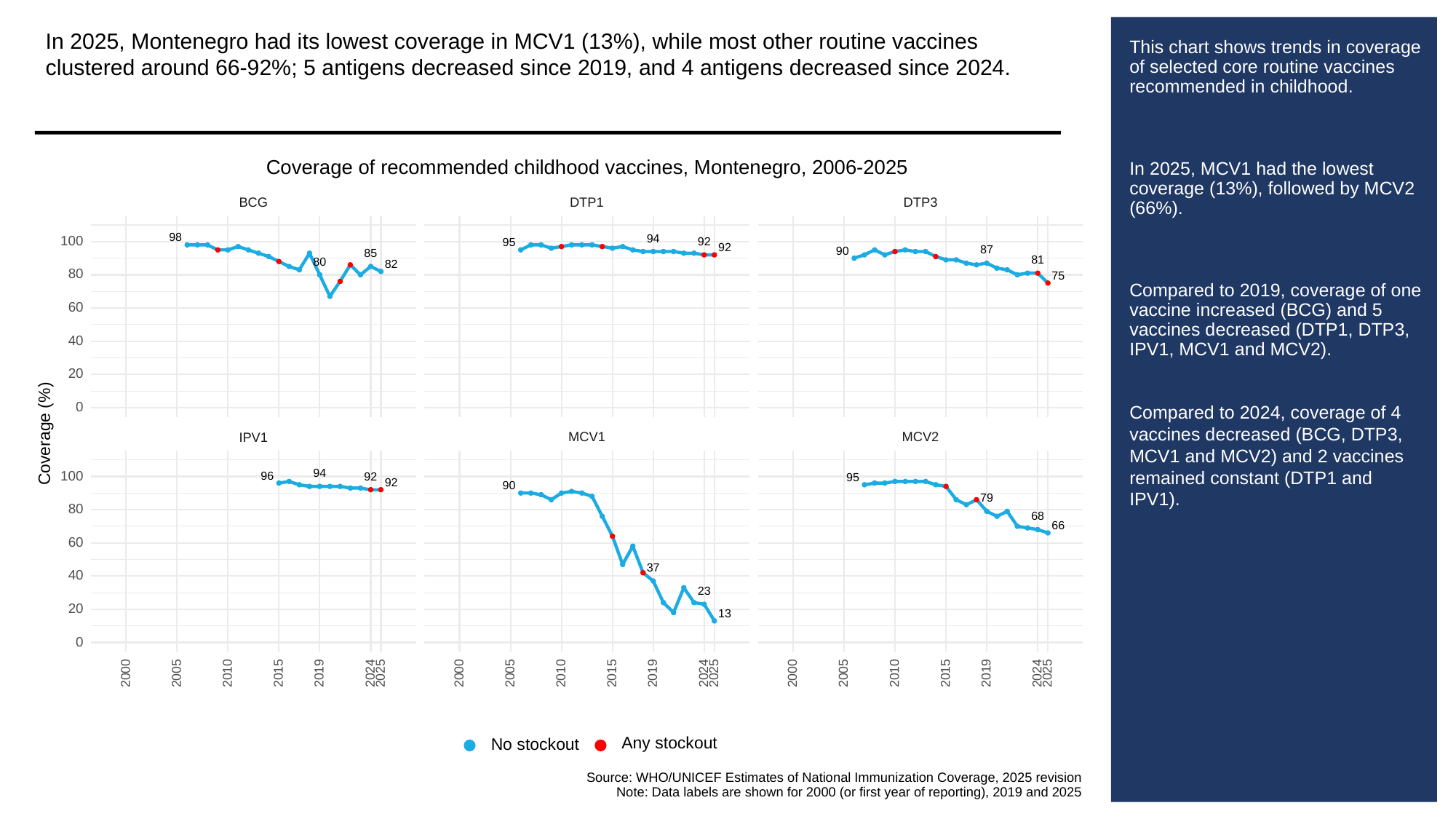

In 2025, Montenegro had its lowest coverage in MCV1 (13%), while most other routine vaccines clustered around 66-92%; 5 antigens decreased since 2019, and 4 antigens decreased since 2024.
# This chart shows trends in coverage of selected core routine vaccines recommended in childhood.

In 2025, MCV1 had the lowest coverage (13%), followed by MCV2 (66%).

Compared to 2019, coverage of one vaccine increased (BCG) and 5 vaccines decreased (DTP1, DTP3, IPV1, MCV1 and MCV2).

Compared to 2024, coverage of 4 vaccines decreased (BCG, DTP3, MCV1 and MCV2) and 2 vaccines remained constant (DTP1 and IPV1).

Coverage of recommended childhood vaccines, Montenegro, 2006-2025
BCG
DTP3
DTP1

98
94
100
92
95

92

87
90

85

81

80

82

80

75

60

40

20

0

Coverage (%)
MCV1
MCV2
IPV1

94
100
96
92
95

92

90

79

80

68

66

60

37

40

23

20

13

0

2000
2005
2010
2015
2019
2024
2025
2000
2005
2010
2015
2019
2024
2025
2000
2005
2010
2015
2019
2024
2025
Any stockout
No stockout

Source: WHO/UNICEF Estimates of National Immunization Coverage, 2025 revision
Note: Data labels are shown for 2000 (or first year of reporting), 2019 and 2025